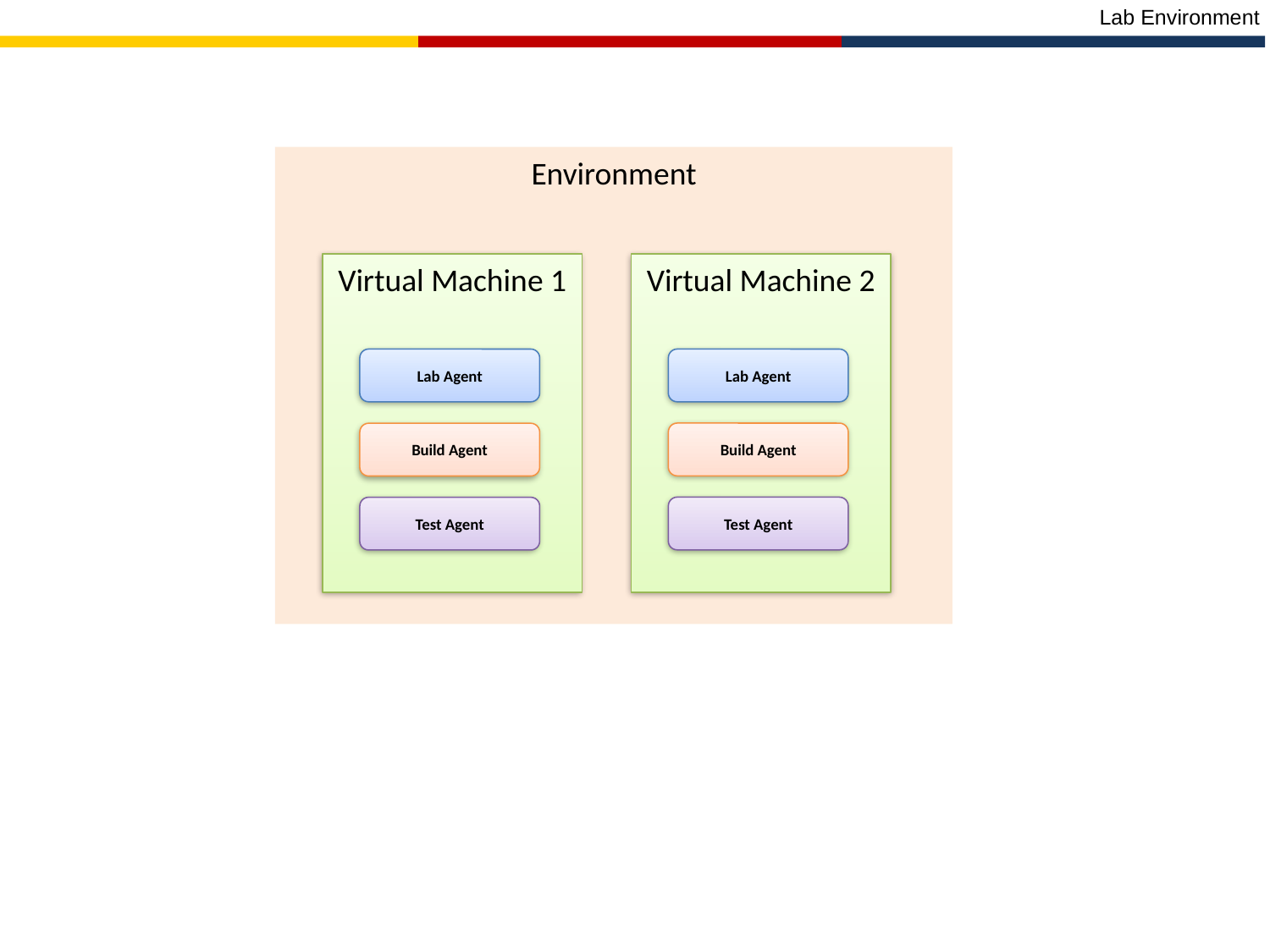

Lab Environment

Environment
Virtual Machine 1
Virtual Machine 2
Lab Agent
Lab Agent
Build Agent
Build Agent
Test Agent
Test Agent